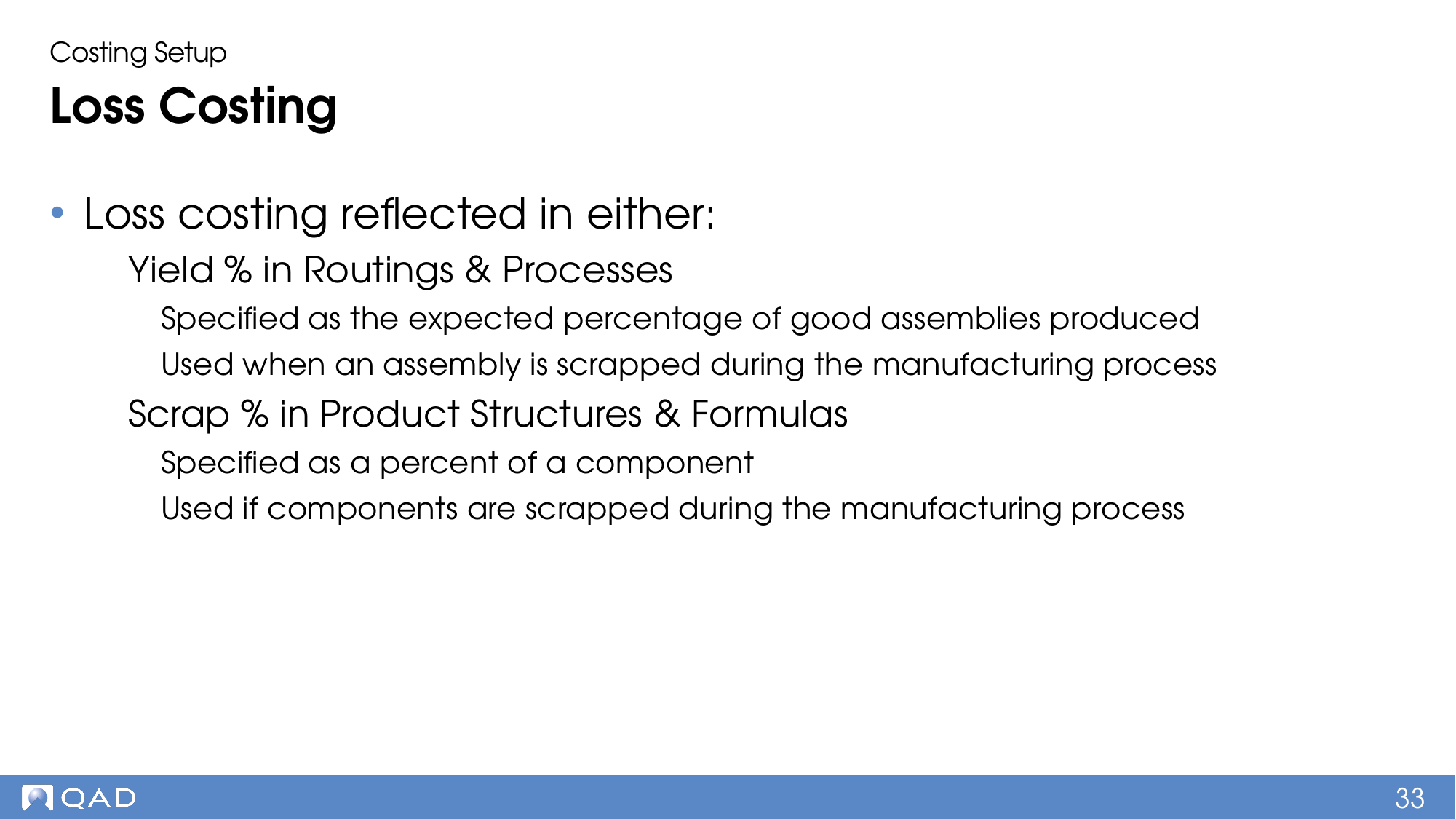

Costing Setup
# Loss Costing
Loss costing reflected in either:
 Yield % in Routings & Processes
 Specified as the expected percentage of good assemblies produced
 Used when an assembly is scrapped during the manufacturing process
 Scrap % in Product Structures & Formulas
 Specified as a percent of a component
 Used if components are scrapped during the manufacturing process

33